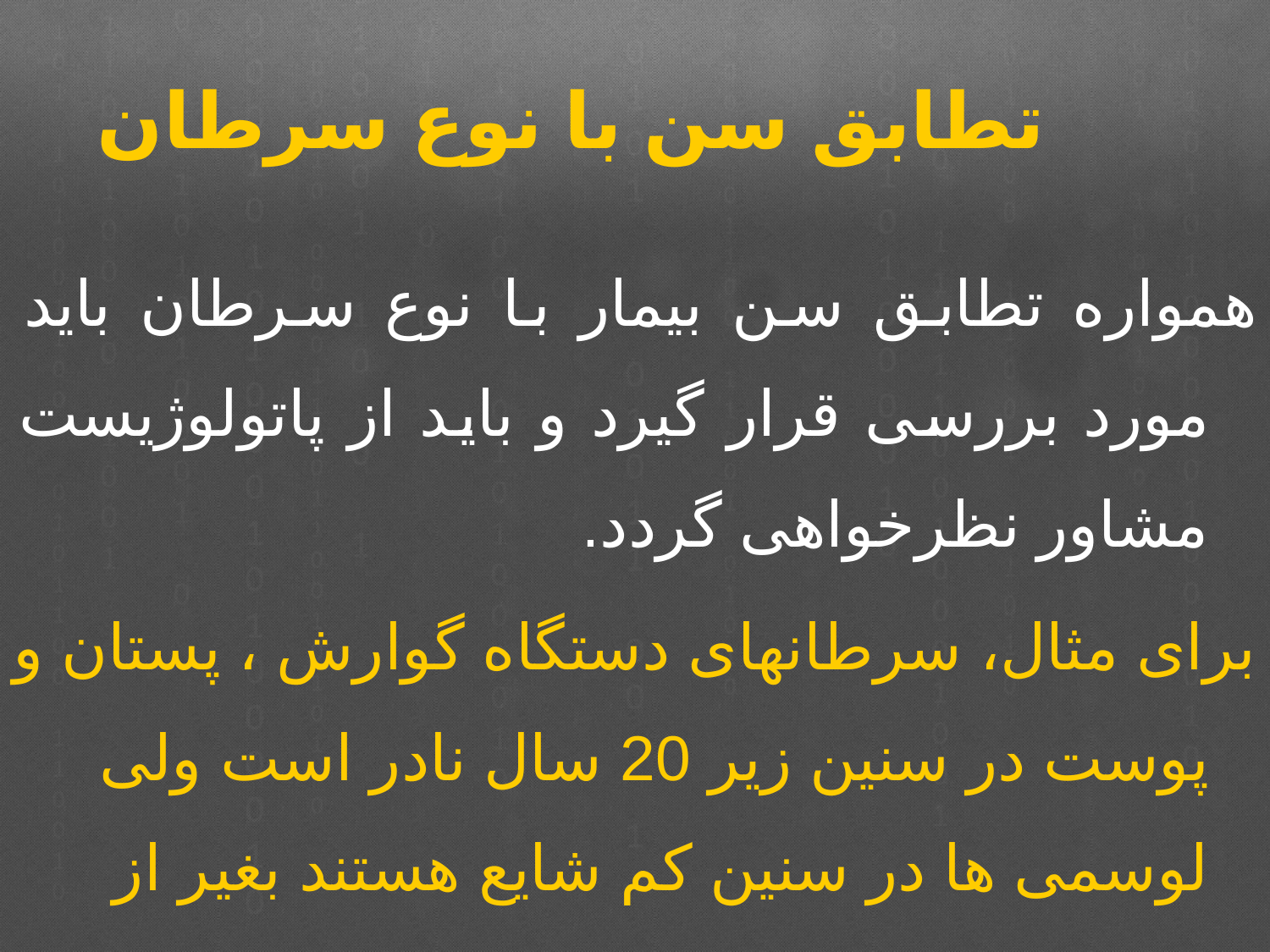

تطابق سن با نوع سرطان
همواره تطابق سن بیمار با نوع سرطان باید مورد بررسی قرار گیرد و باید از پاتولوژیست مشاور نظرخواهی گردد.
برای مثال، سرطانهای دستگاه گوارش ، پستان و پوست در سنین زیر 20 سال نادر است ولی لوسمی ها در سنین کم شایع هستند بغیر از Chronic Lymphoid Leukemia  (CLL) که در سنین 30 سال به بالا ديده مي شود.